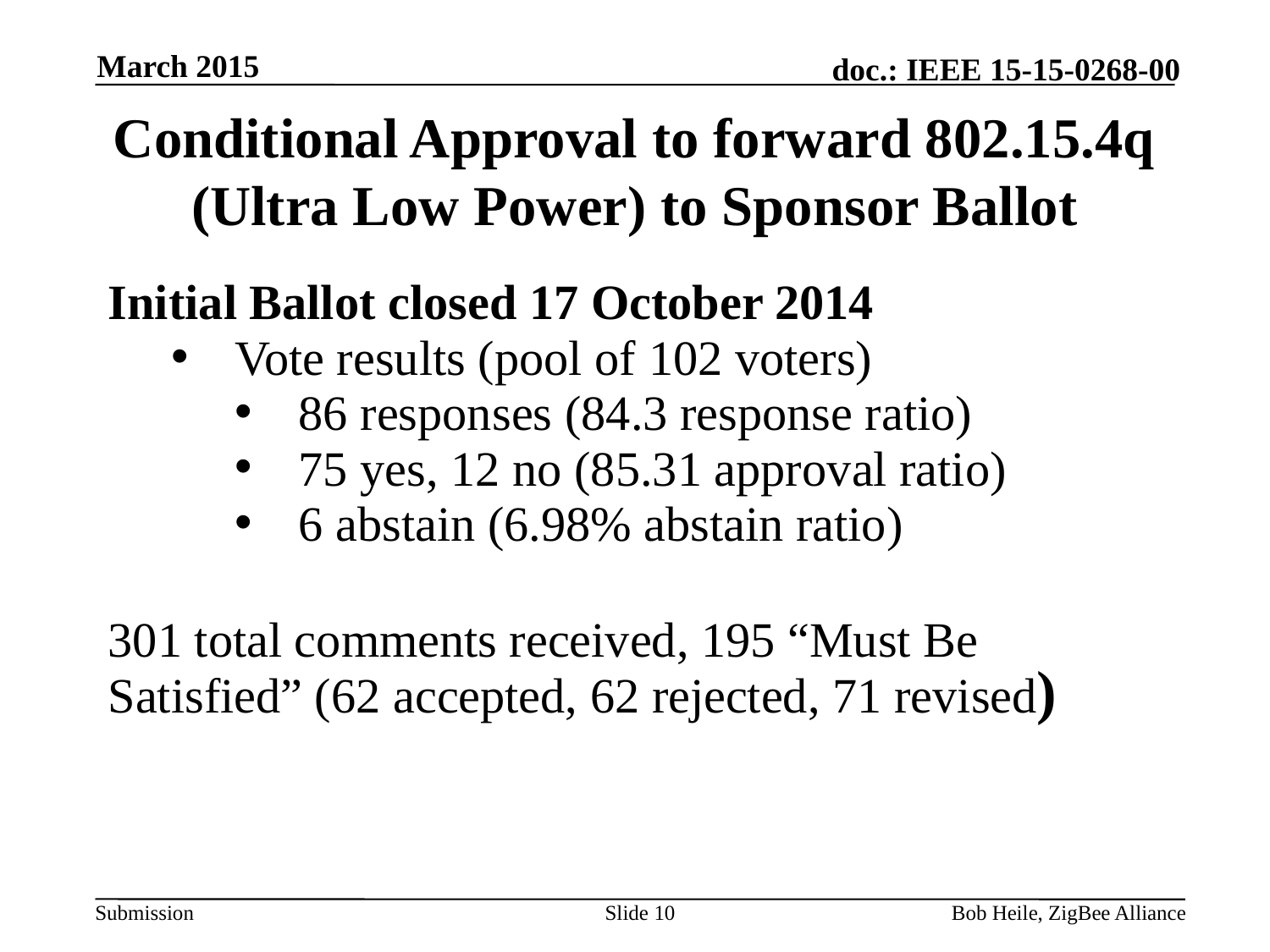

March 2015
# Conditional Approval to forward 802.15.4q (Ultra Low Power) to Sponsor Ballot
Initial Ballot closed 17 October 2014
Vote results (pool of 102 voters)
86 responses (84.3 response ratio)
75 yes, 12 no (85.31 approval ratio)
6 abstain (6.98% abstain ratio)

301 total comments received, 195 “Must Be Satisfied” (62 accepted, 62 rejected, 71 revised)
Slide 10
Bob Heile, ZigBee Alliance